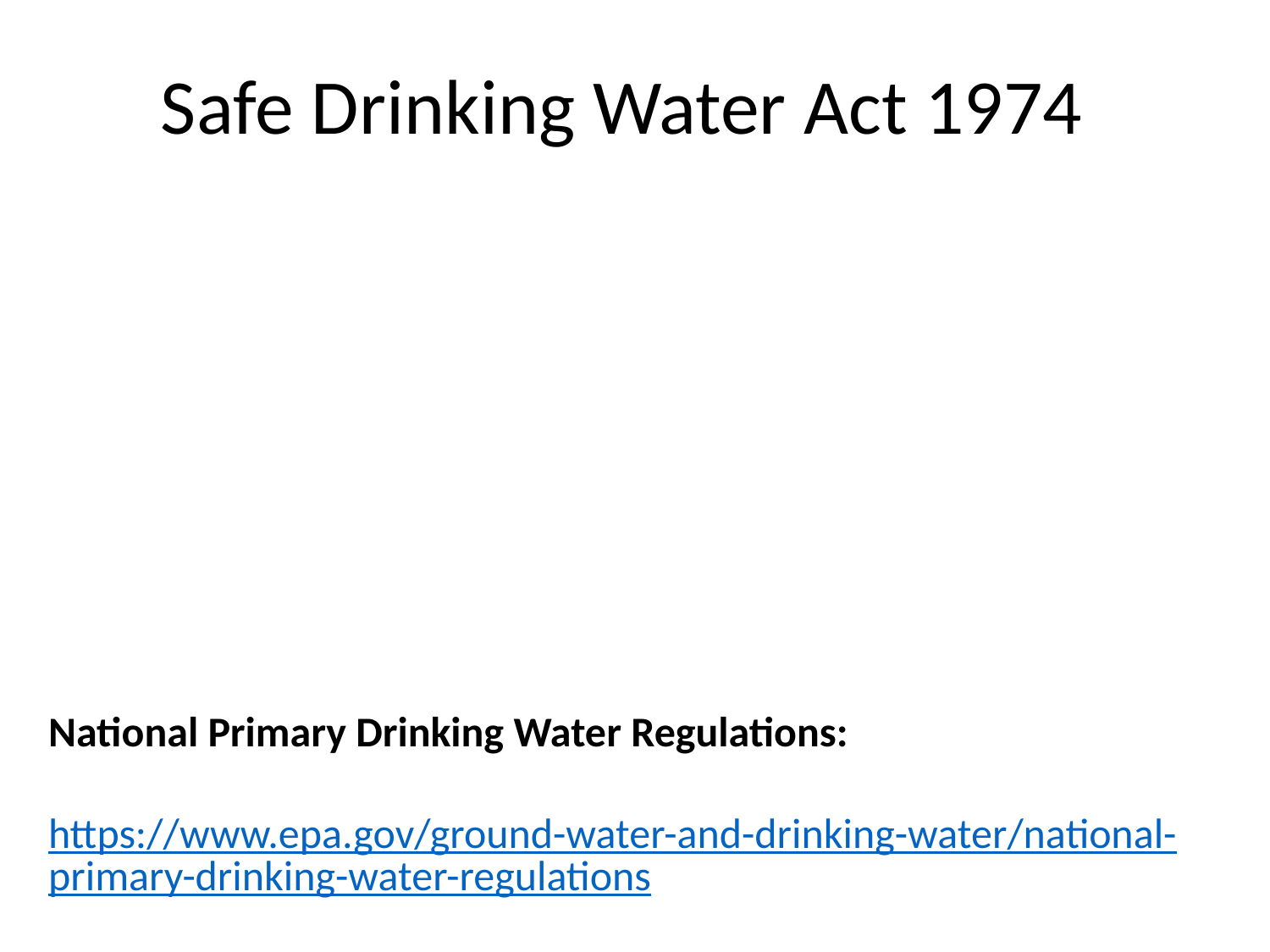

# Safe Drinking Water Act 1974
National Primary Drinking Water Regulations:

https://www.epa.gov/ground-water-and-drinking-water/national-primary-drinking-water-regulations